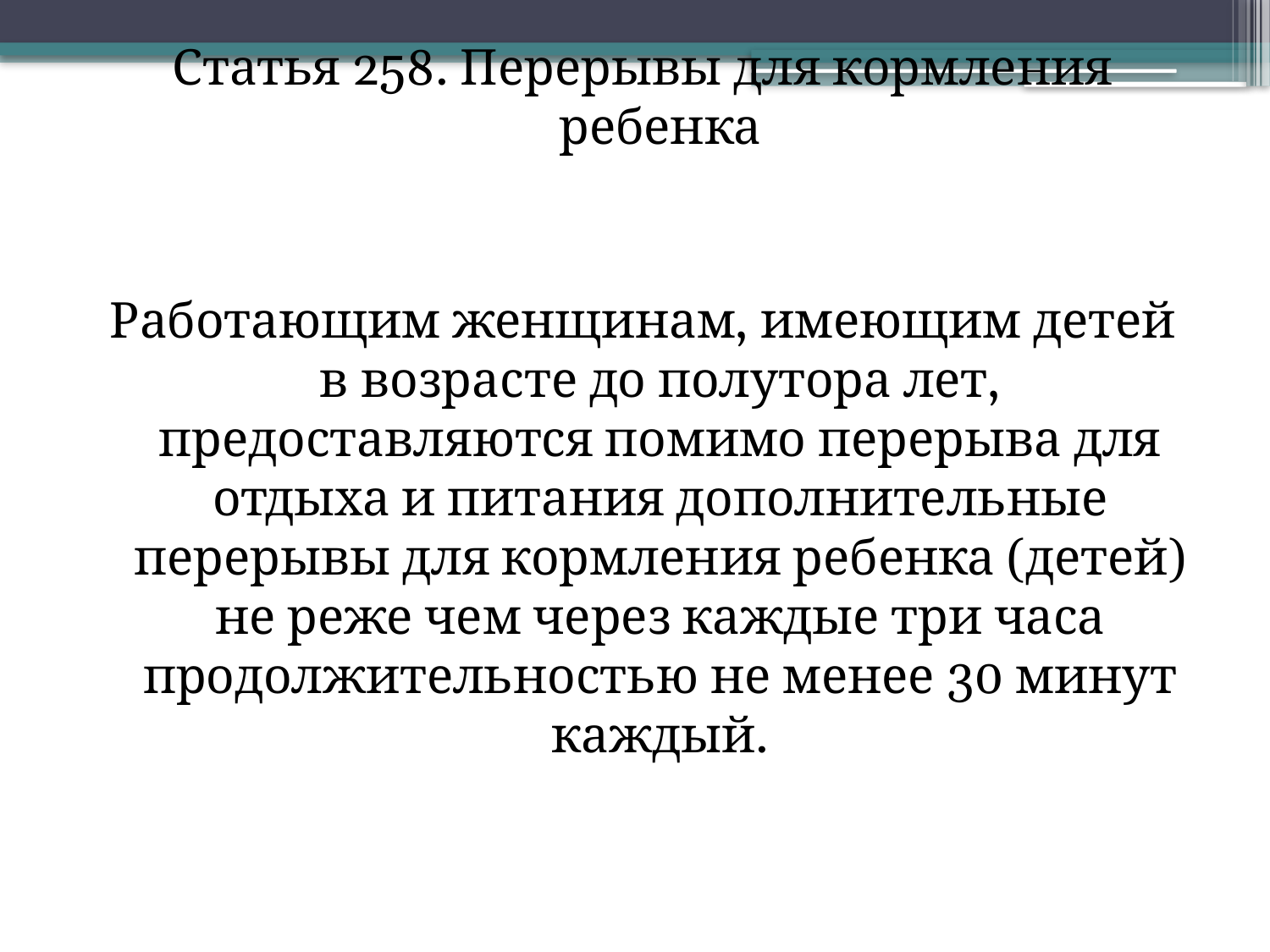

Статья 258. Перерывы для кормления ребенка

Работающим женщинам, имеющим детей в возрасте до полутора лет, предоставляются помимо перерыва для отдыха и питания дополнительные перерывы для кормления ребенка (детей) не реже чем через каждые три часа продолжительностью не менее 30 минут каждый.